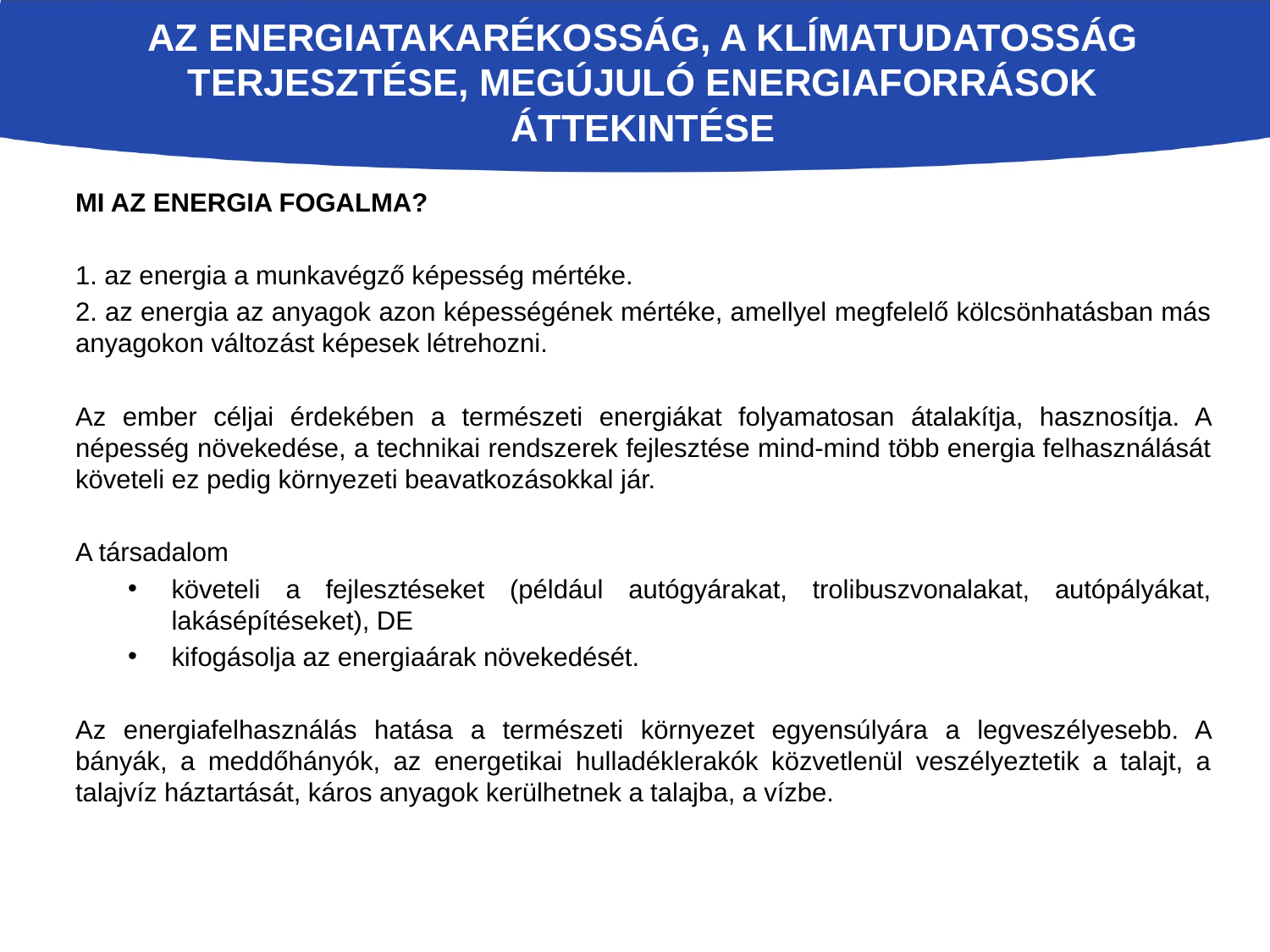

# Az energiatakarékosság, a klímatudatosság terjesztése, megújuló energiaforrások áttekintése
Mi az energia fogalma?

1. az energia a munkavégző képesség mértéke.
2. az energia az anyagok azon képességének mértéke, amellyel megfelelő kölcsönhatásban más anyagokon változást képesek létrehozni.

Az ember céljai érdekében a természeti energiákat folyamatosan átalakítja, hasznosítja. A népesség növekedése, a technikai rendszerek fejlesztése mind-mind több energia felhasználását követeli ez pedig környezeti beavatkozásokkal jár.

A társadalom
követeli a fejlesztéseket (például autógyárakat, trolibuszvonalakat, autópályákat, lakásépítéseket), DE
kifogásolja az energiaárak növekedését.

Az energiafelhasználás hatása a természeti környezet egyensúlyára a legveszélyesebb. A bányák, a meddőhányók, az energetikai hulladéklerakók közvetlenül veszélyeztetik a talajt, a talajvíz háztartását, káros anyagok kerülhetnek a talajba, a vízbe.